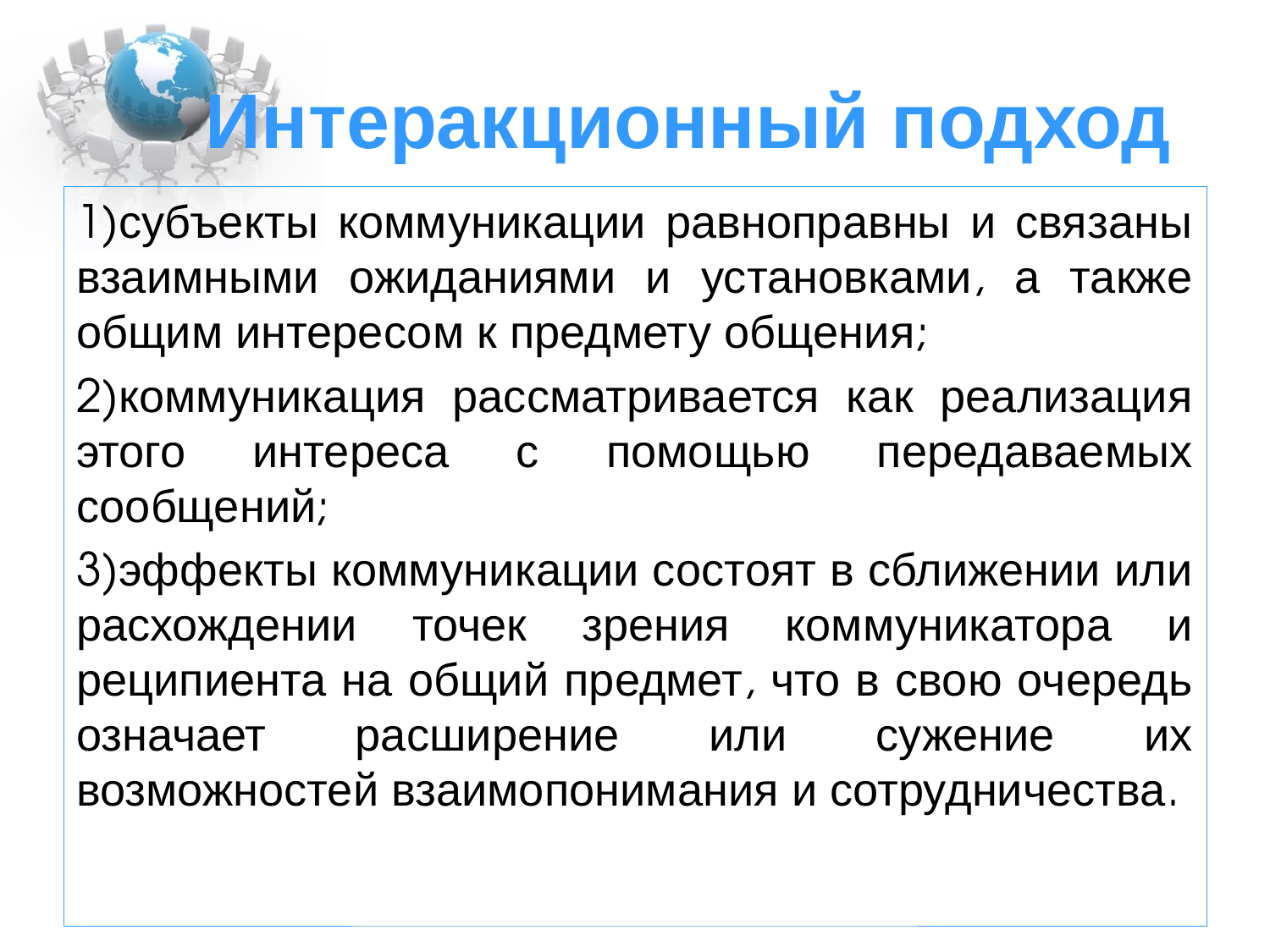

# Интеракционный подход
1)субъекты коммуникации равноправны и связаны взаимными ожиданиями и установками, а также общим интересом к предмету общения;
2)коммуникация рассматривается как реализация этого интереса с помощью передаваемых сообщений;
3)эффекты коммуникации состоят в сближении или расхождении точек зрения коммуникатора и реципиента на общий предмет, что в свою очередь означает расширение или сужение их возможностей взаимопонимания и сотрудничества.